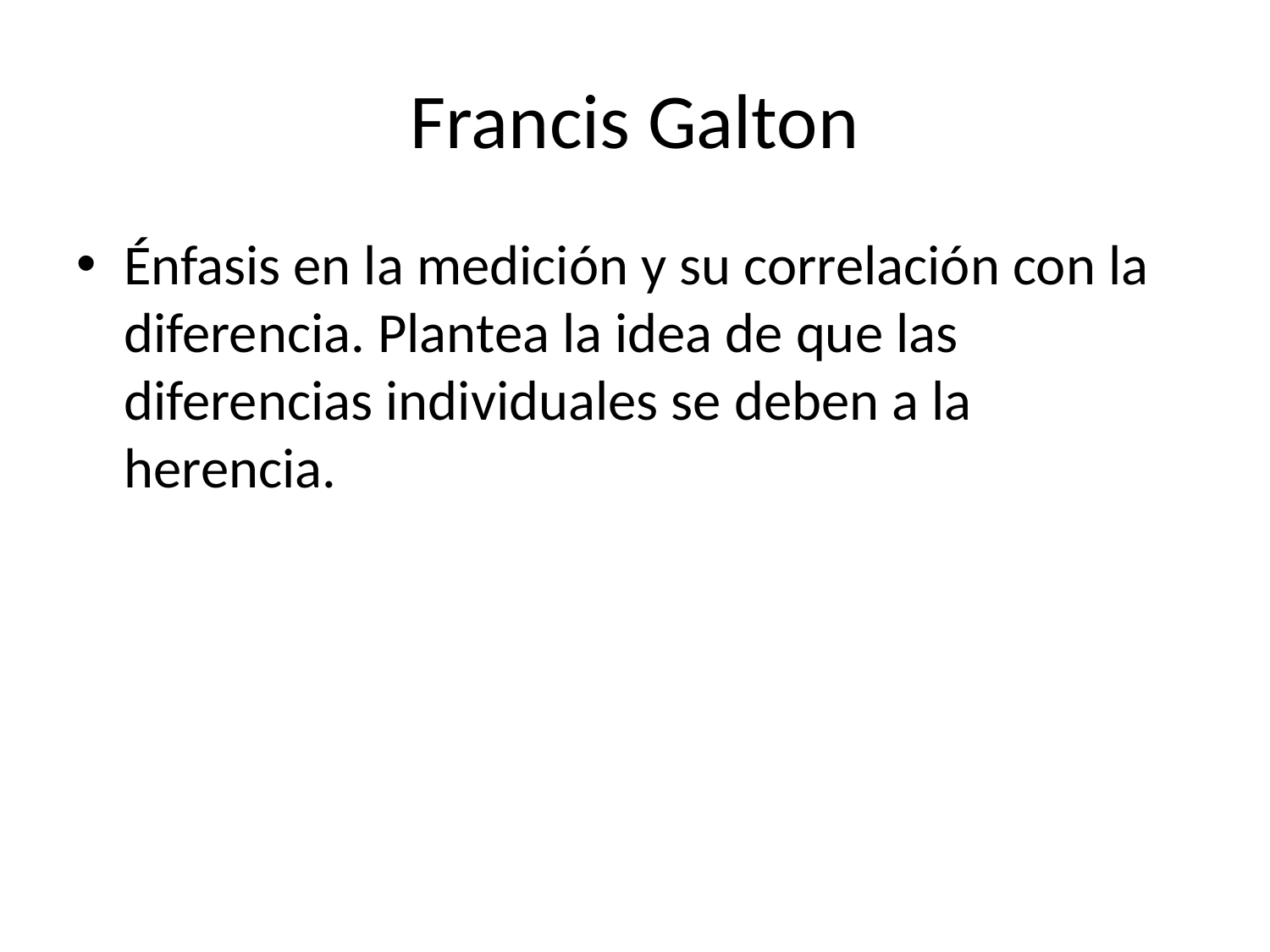

# Francis Galton
Énfasis en la medición y su correlación con la diferencia. Plantea la idea de que las diferencias individuales se deben a la herencia.